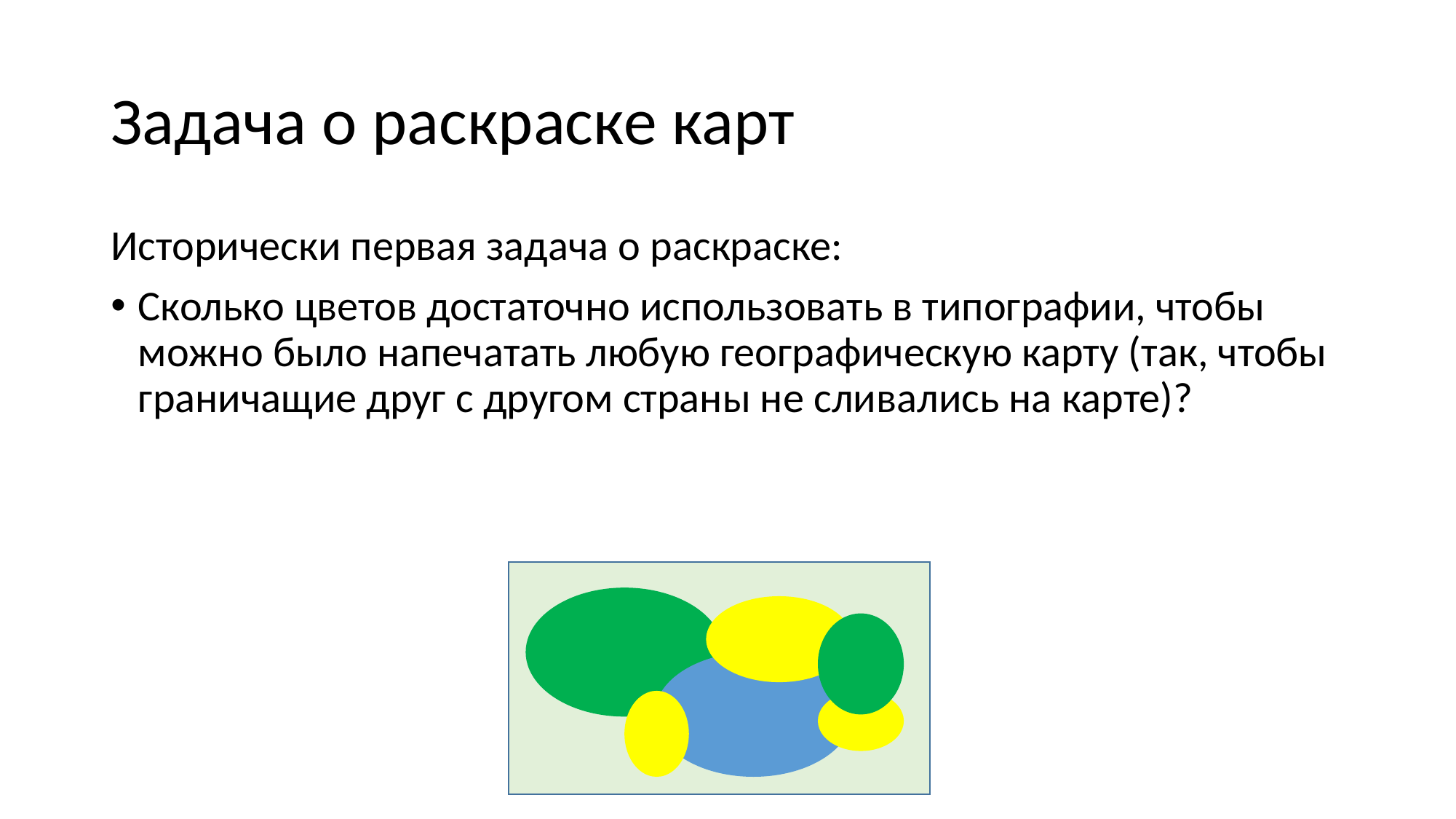

# Задача о раскраске карт
Исторически первая задача о раскраске:
Сколько цветов достаточно использовать в типографии, чтобы можно было напечатать любую географическую карту (так, чтобы граничащие друг с другом страны не сливались на карте)?